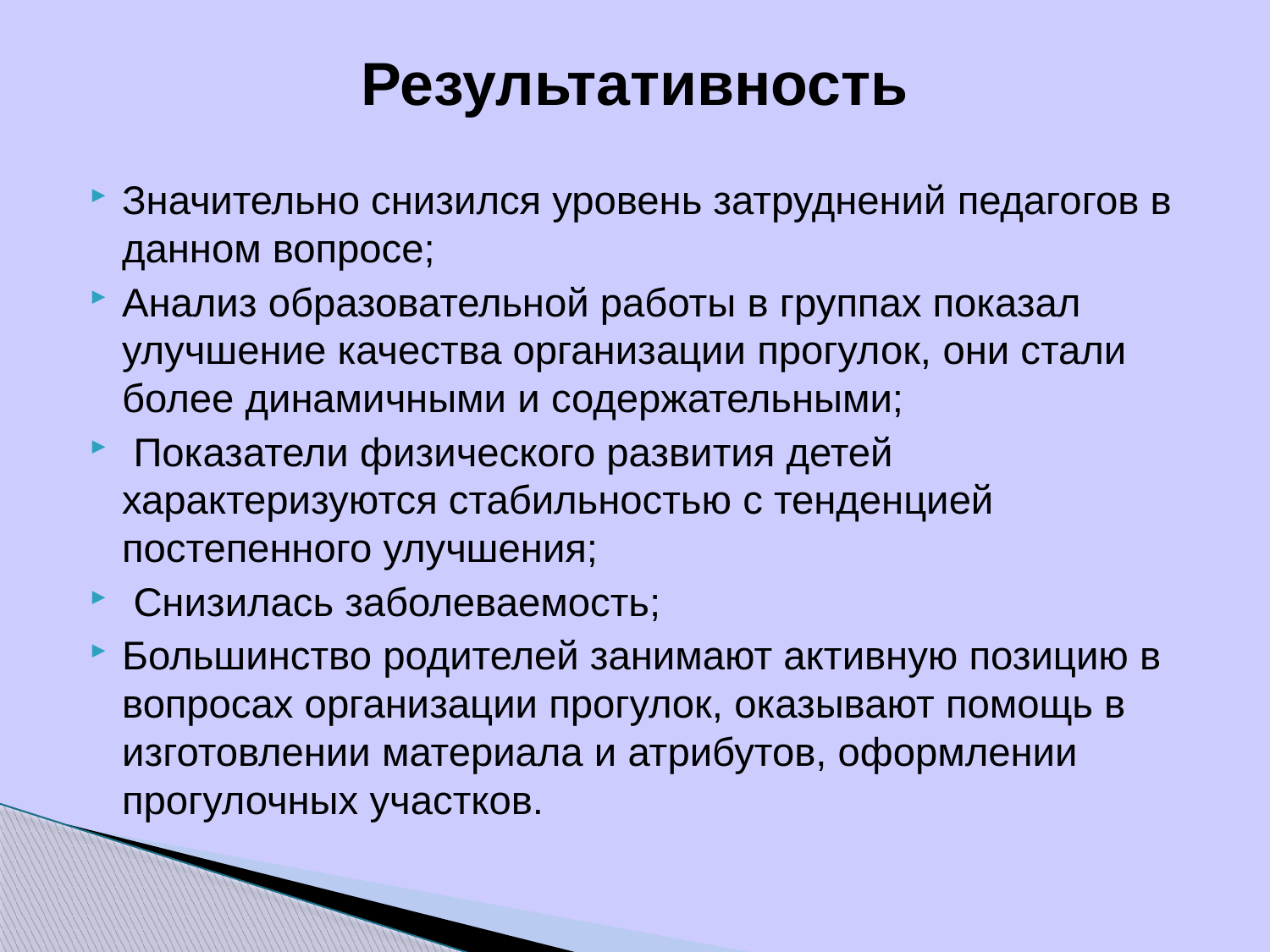

# Результативность
Значительно снизился уровень затруднений педагогов в данном вопросе;
Анализ образовательной работы в группах показал улучшение качества организации прогулок, они стали более динамичными и содержательными;
 Показатели физического развития детей характеризуются стабильностью с тенденцией постепенного улучшения;
 Снизилась заболеваемость;
Большинство родителей занимают активную позицию в вопросах организации прогулок, оказывают помощь в изготовлении материала и атрибутов, оформлении прогулочных участков.